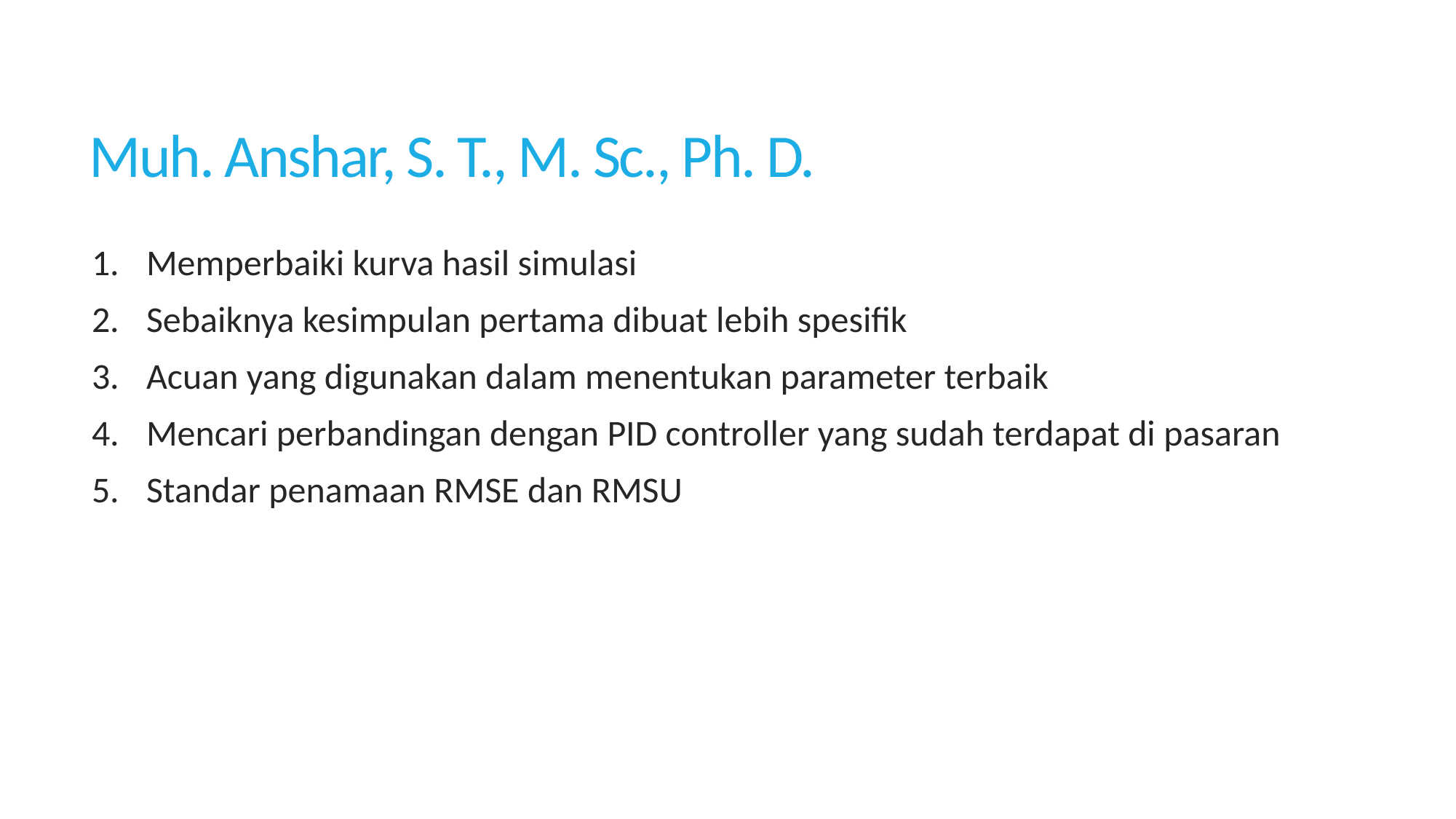

# Muh. Anshar, S. T., M. Sc., Ph. D.
Memperbaiki kurva hasil simulasi
Sebaiknya kesimpulan pertama dibuat lebih spesifik
Acuan yang digunakan dalam menentukan parameter terbaik
Mencari perbandingan dengan PID controller yang sudah terdapat di pasaran
Standar penamaan RMSE dan RMSU